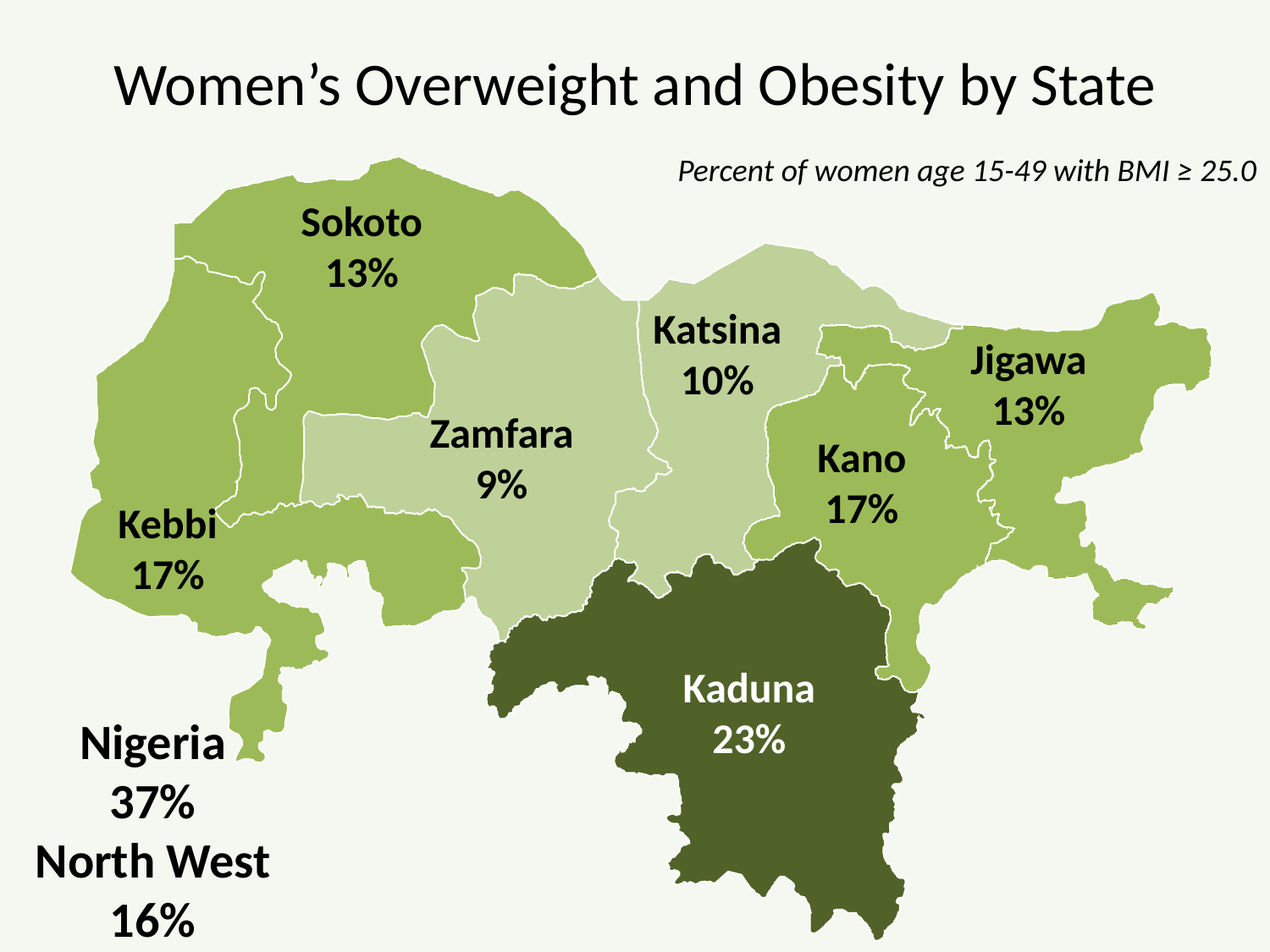

# Women’s Overweight and Obesity by State

Percent of women age 15-49 with BMI ≥ 25.0

Sokoto
13%
Katsina
10%
Jigawa
13%
Zamfara
9%
Kano
17%
Kebbi
17%
Kaduna
23%
Nigeria
37%
North West
16%